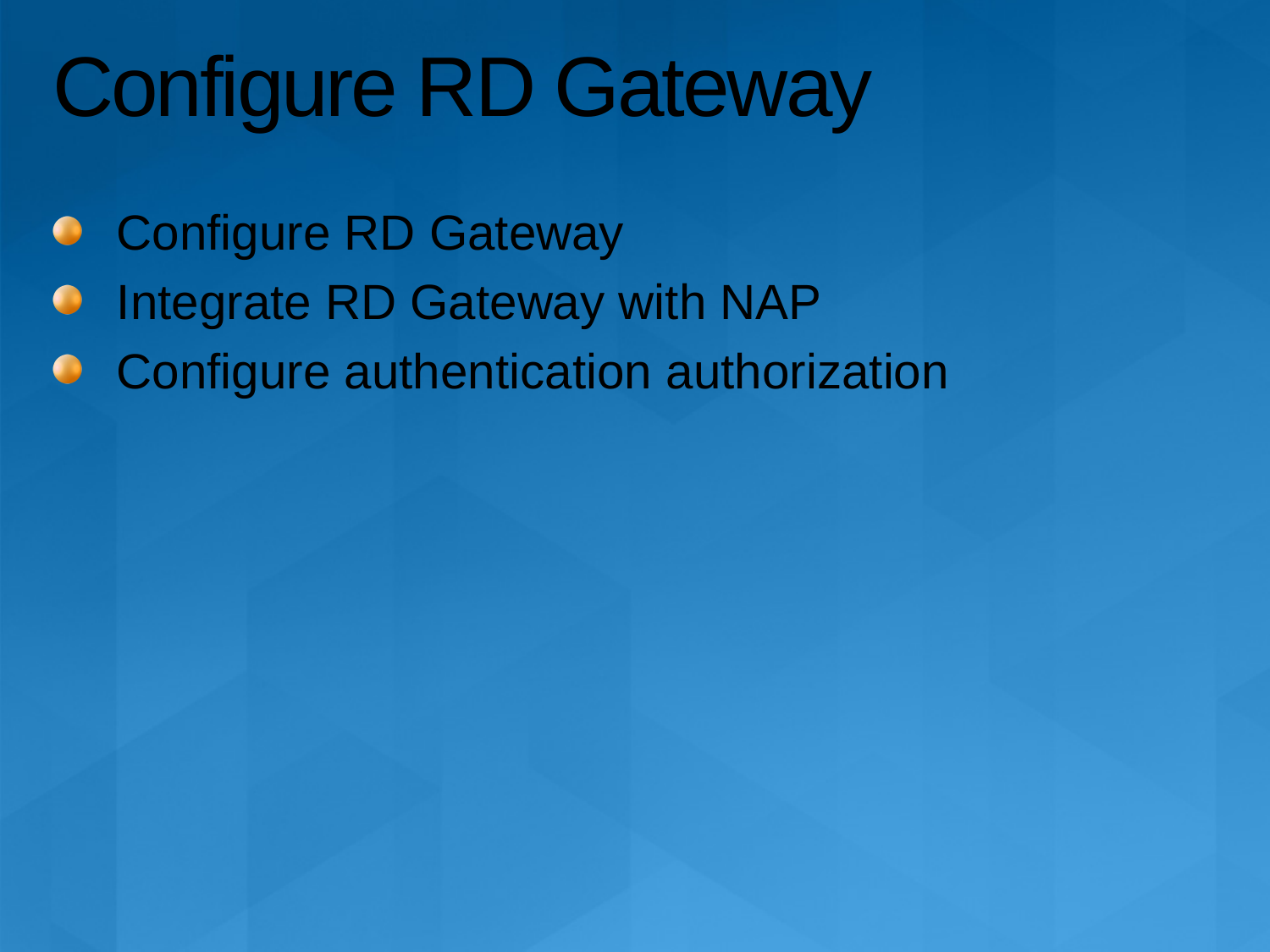

# Configure RD Gateway
Configure RD Gateway
Integrate RD Gateway with NAP
Configure authentication authorization